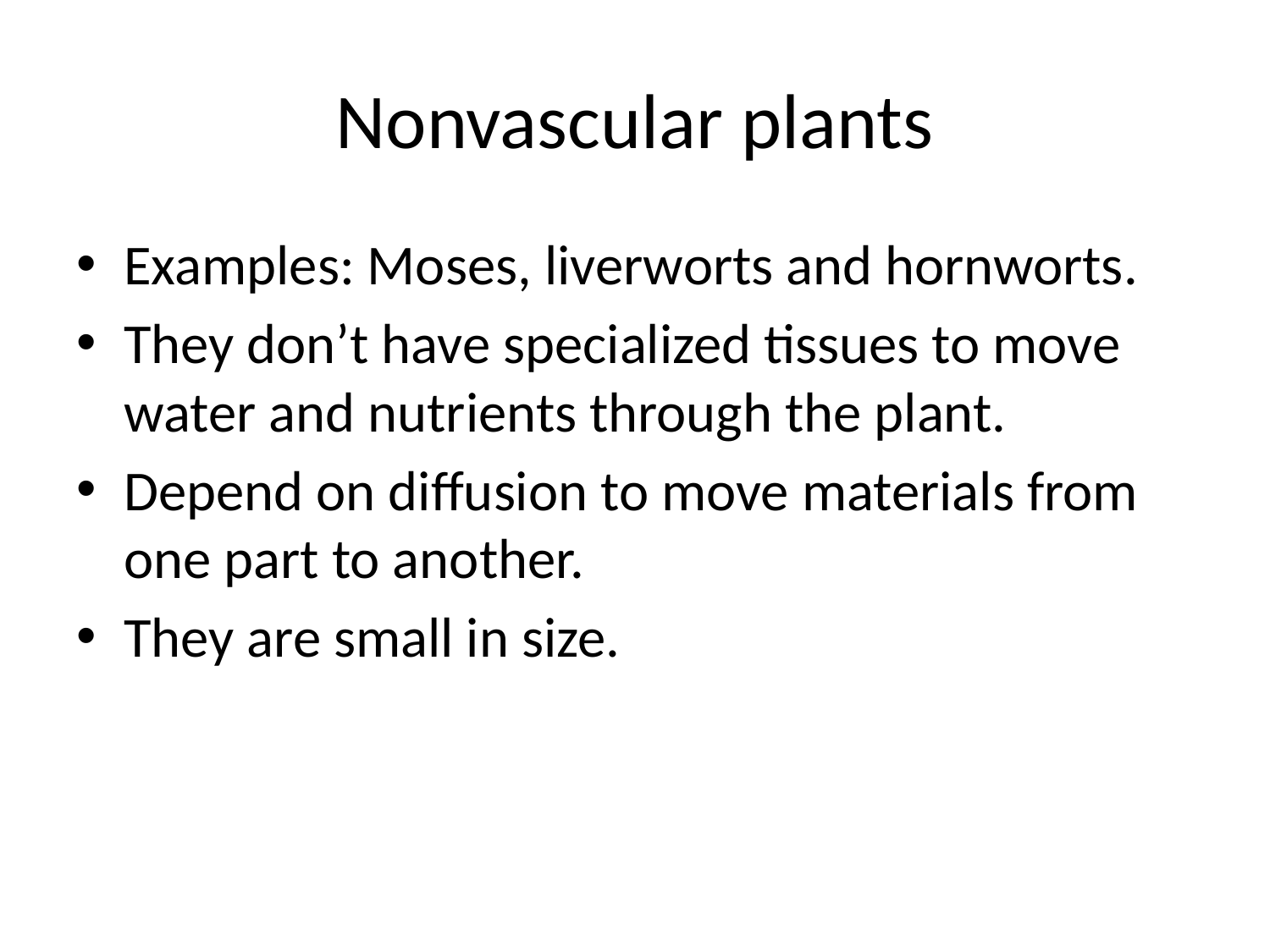

# Nonvascular plants
Examples: Moses, liverworts and hornworts.
They don’t have specialized tissues to move water and nutrients through the plant.
Depend on diffusion to move materials from one part to another.
They are small in size.